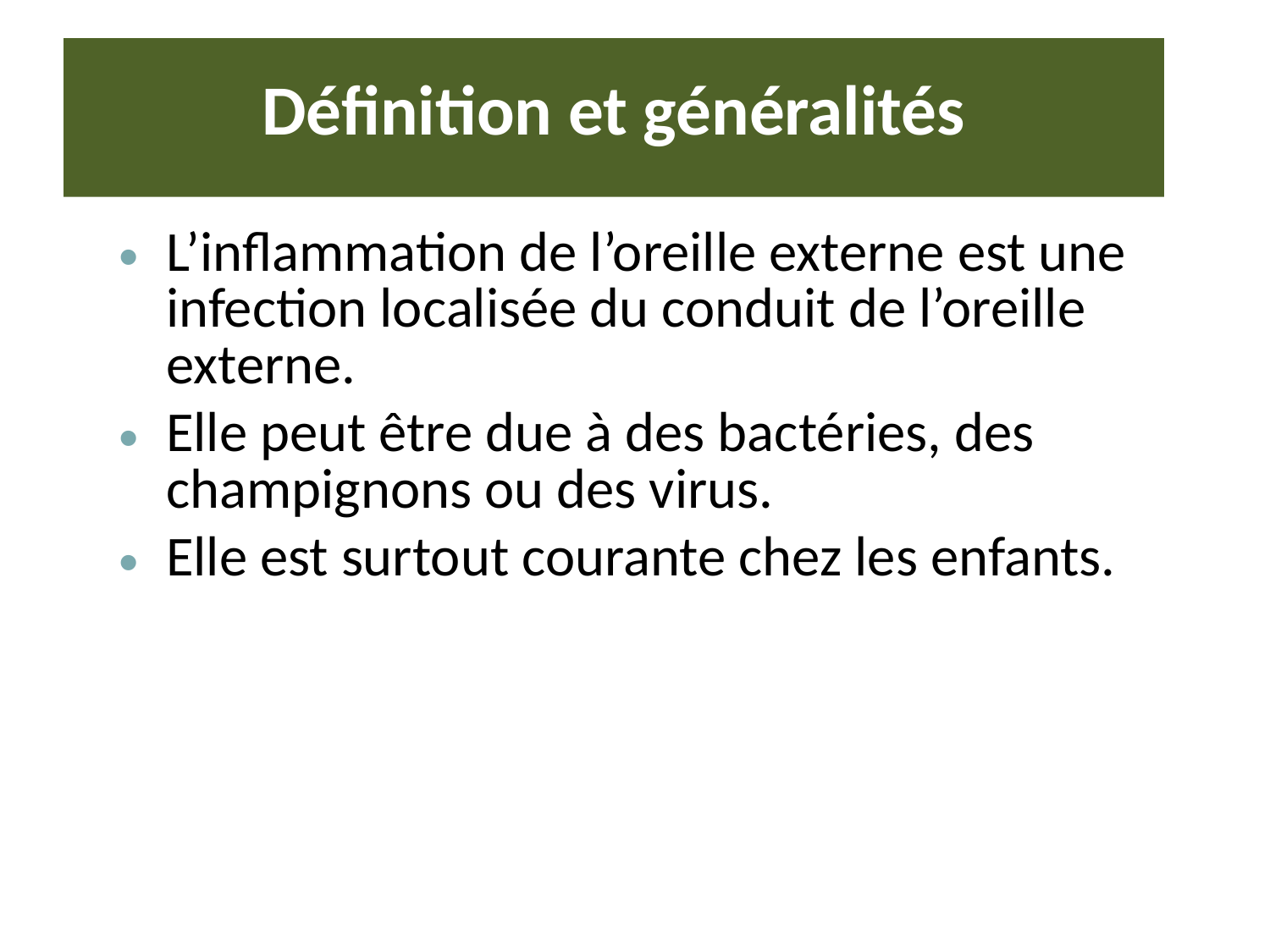

# Définition et généralités
L’inflammation de l’oreille externe est une infection localisée du conduit de l’oreille externe.
Elle peut être due à des bactéries, des champignons ou des virus.
Elle est surtout courante chez les enfants.